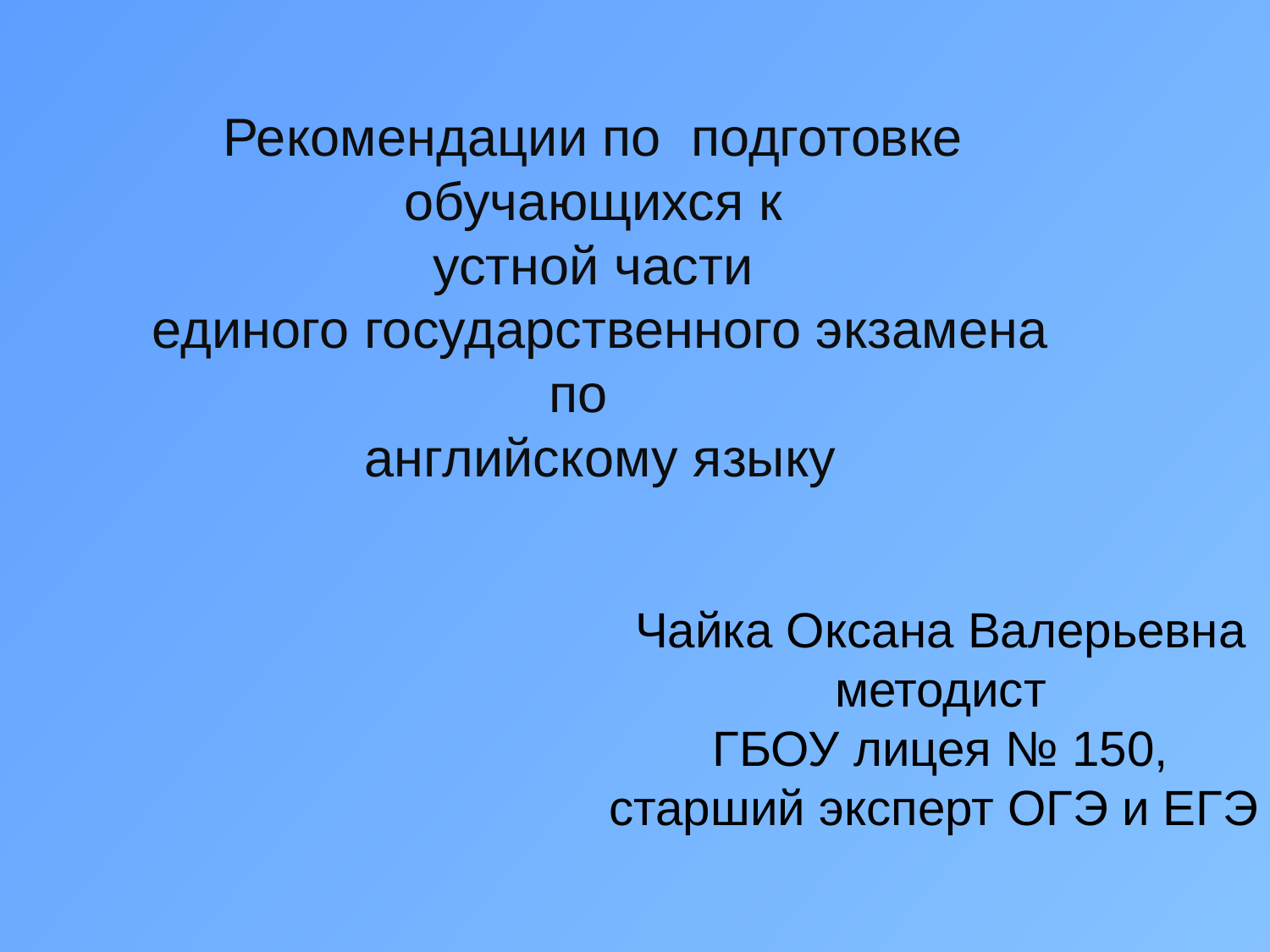

# Рекомендации по  подготовке  обучающихся к устной части единого государственного экзамена по английскому языку
Чайка Оксана Валерьевна
методист
ГБОУ лицея № 150,
старший эксперт ОГЭ и ЕГЭ